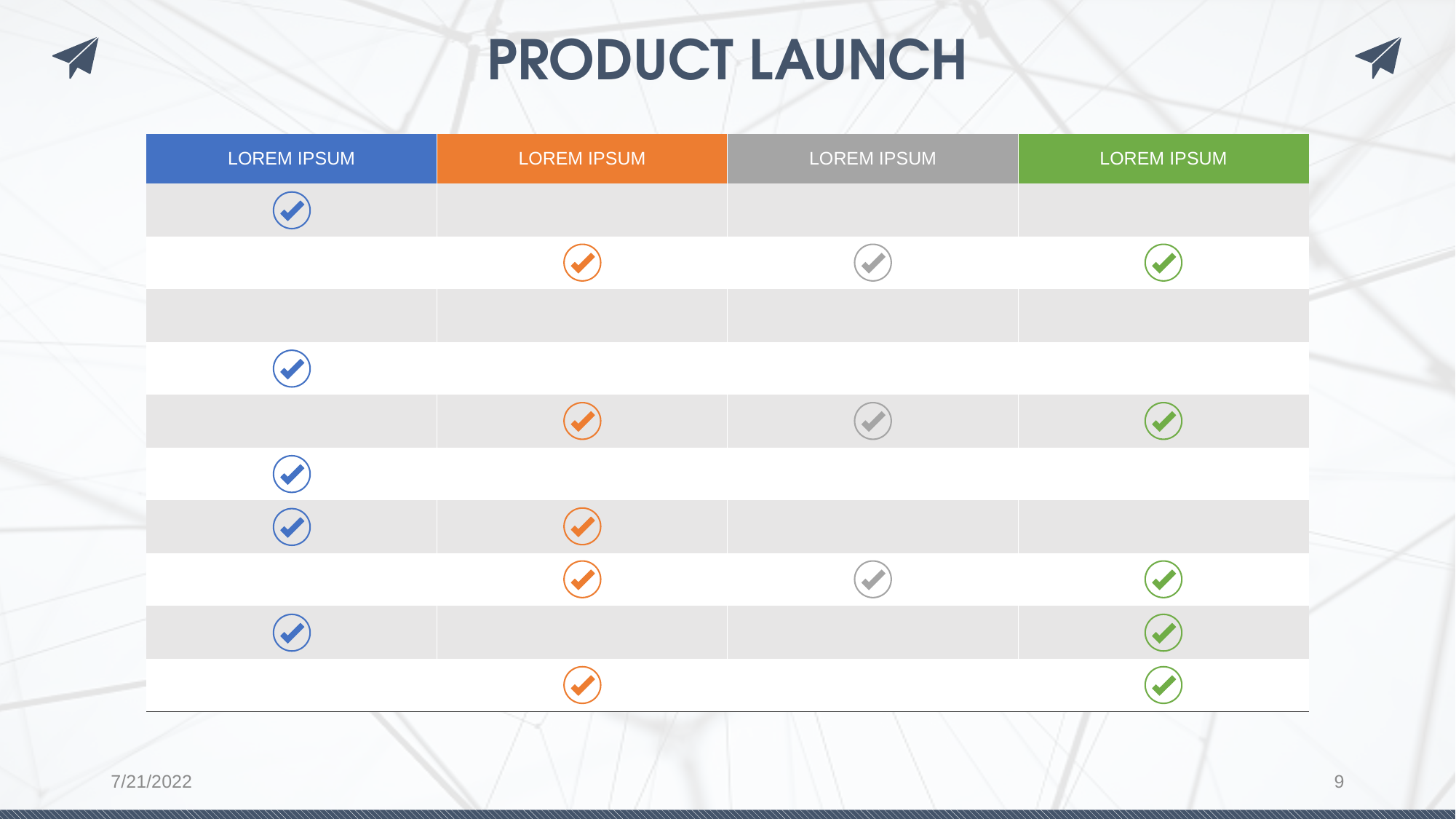

PRODUCT LAUNCH

| LOREM IPSUM | LOREM IPSUM | LOREM IPSUM | LOREM IPSUM |
| --- | --- | --- | --- |
|  |  |  |  |
|  |  |  |  |
|  |  |  |  |
|  |  |  |  |
|  |  |  |  |
|  |  |  |  |
|  |  |  |  |
|  |  |  |  |
|  |  |  |  |
|  |  |  |  |

7/21/2022
9